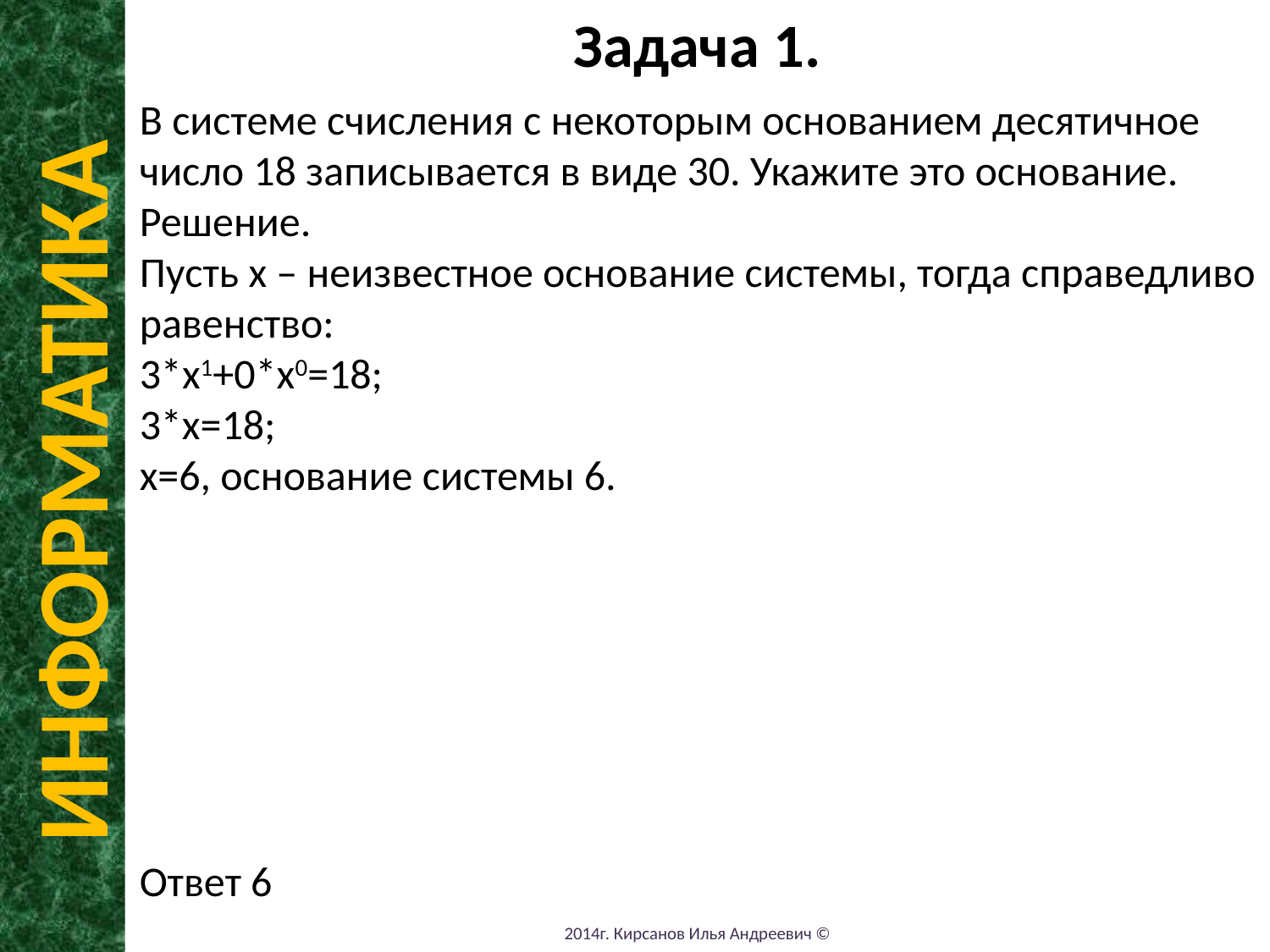

Задача 1.

В системе счисления с некоторым основанием десятичное число 18 записывается в виде 30. Укажите это основание.
Решение.
Пусть x – неизвестное основание системы, тогда справедливо равенство:
3*x1+0*x0=18;
3*x=18;
x=6, основание системы 6.

Ответ 6

ИНФОРМАТИКА
2014г. Кирсанов Илья Андреевич ©